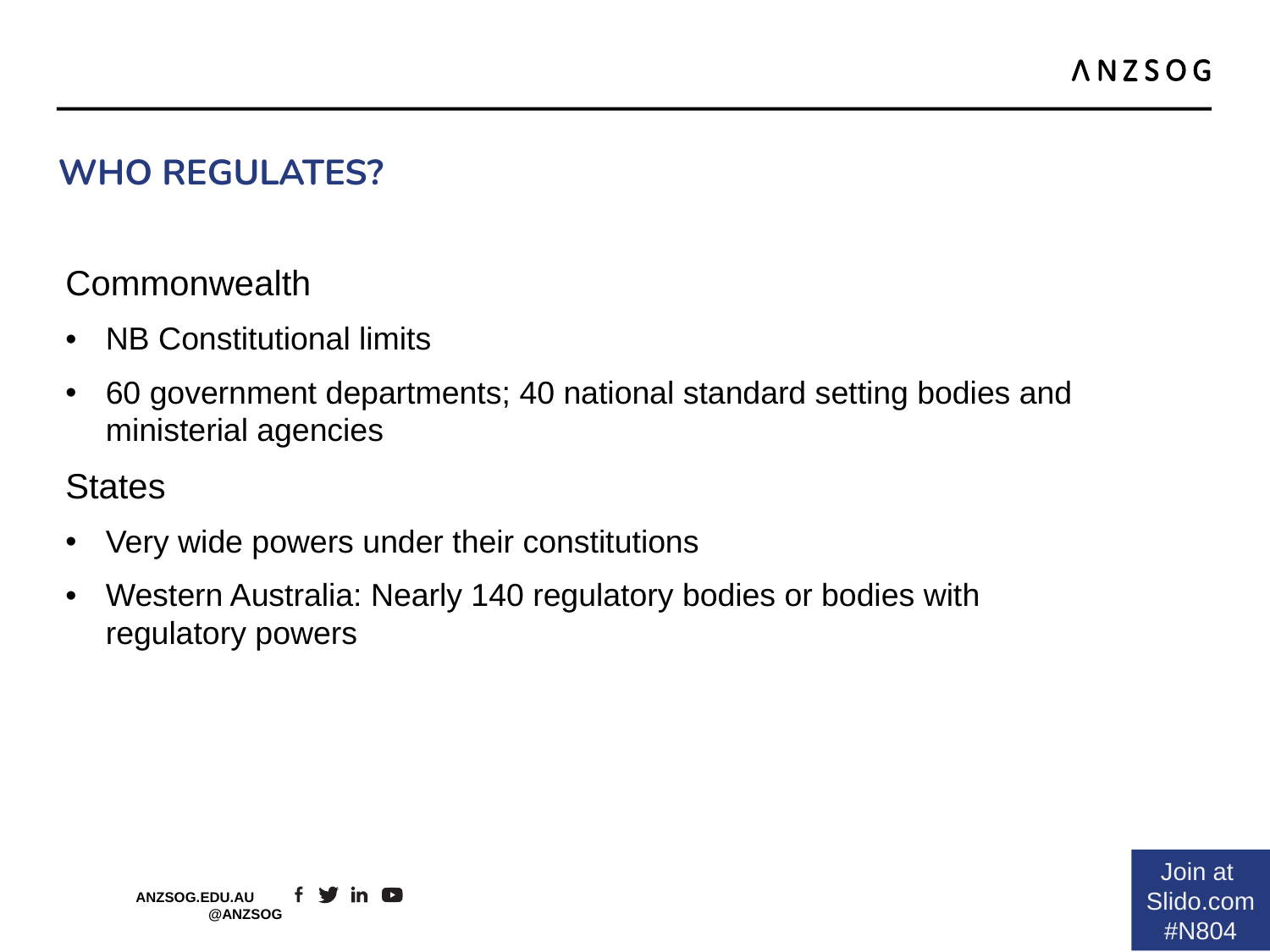

# Who regulates?
Commonwealth
NB Constitutional limits
60 government departments; 40 national standard setting bodies and ministerial agencies
States
Very wide powers under their constitutions
Western Australia: Nearly 140 regulatory bodies or bodies with regulatory powers

Join at
Slido.com
#N804